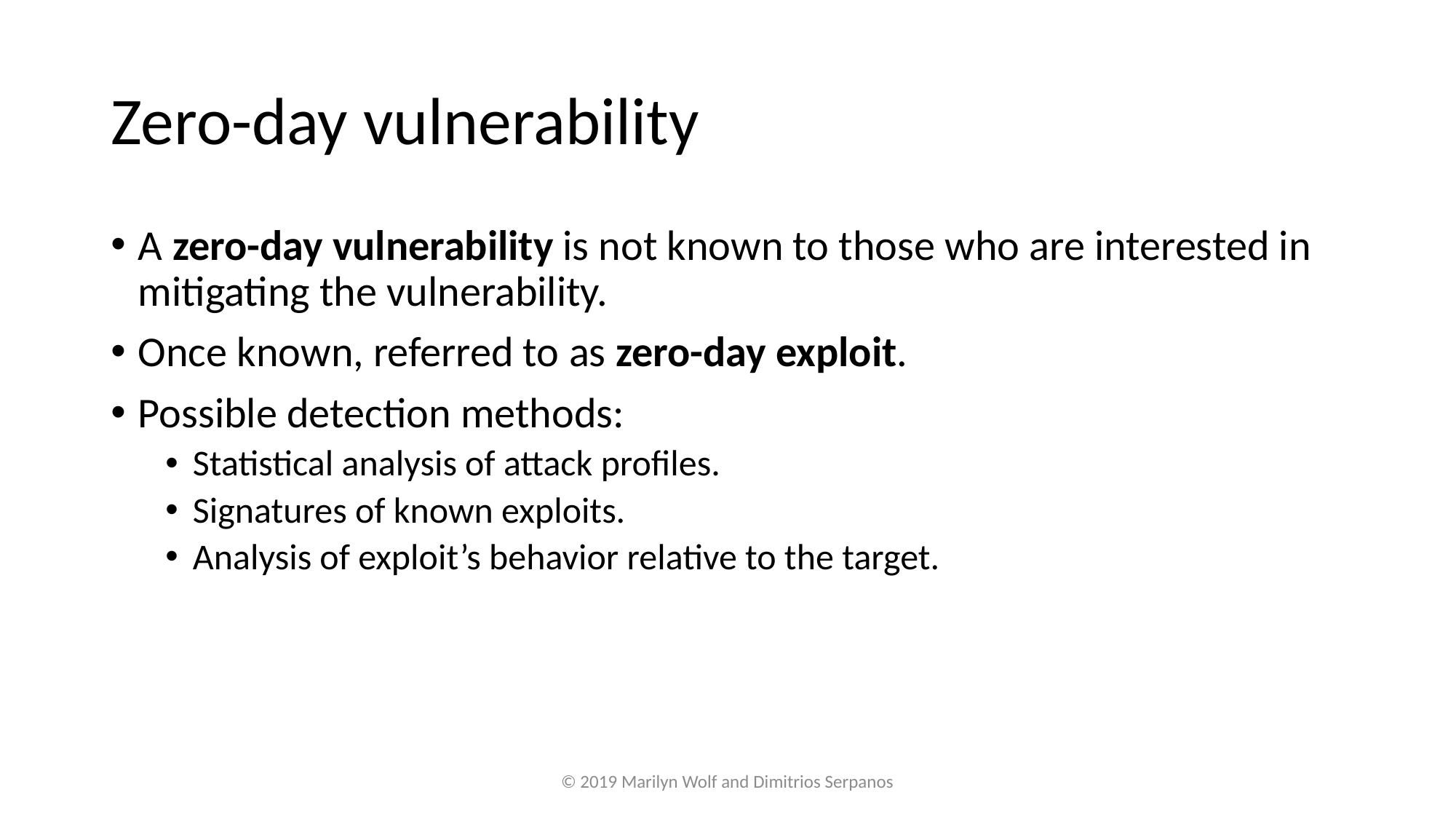

# Zero-day vulnerability
A zero-day vulnerability is not known to those who are interested in mitigating the vulnerability.
Once known, referred to as zero-day exploit.
Possible detection methods:
Statistical analysis of attack profiles.
Signatures of known exploits.
Analysis of exploit’s behavior relative to the target.
© 2019 Marilyn Wolf and Dimitrios Serpanos